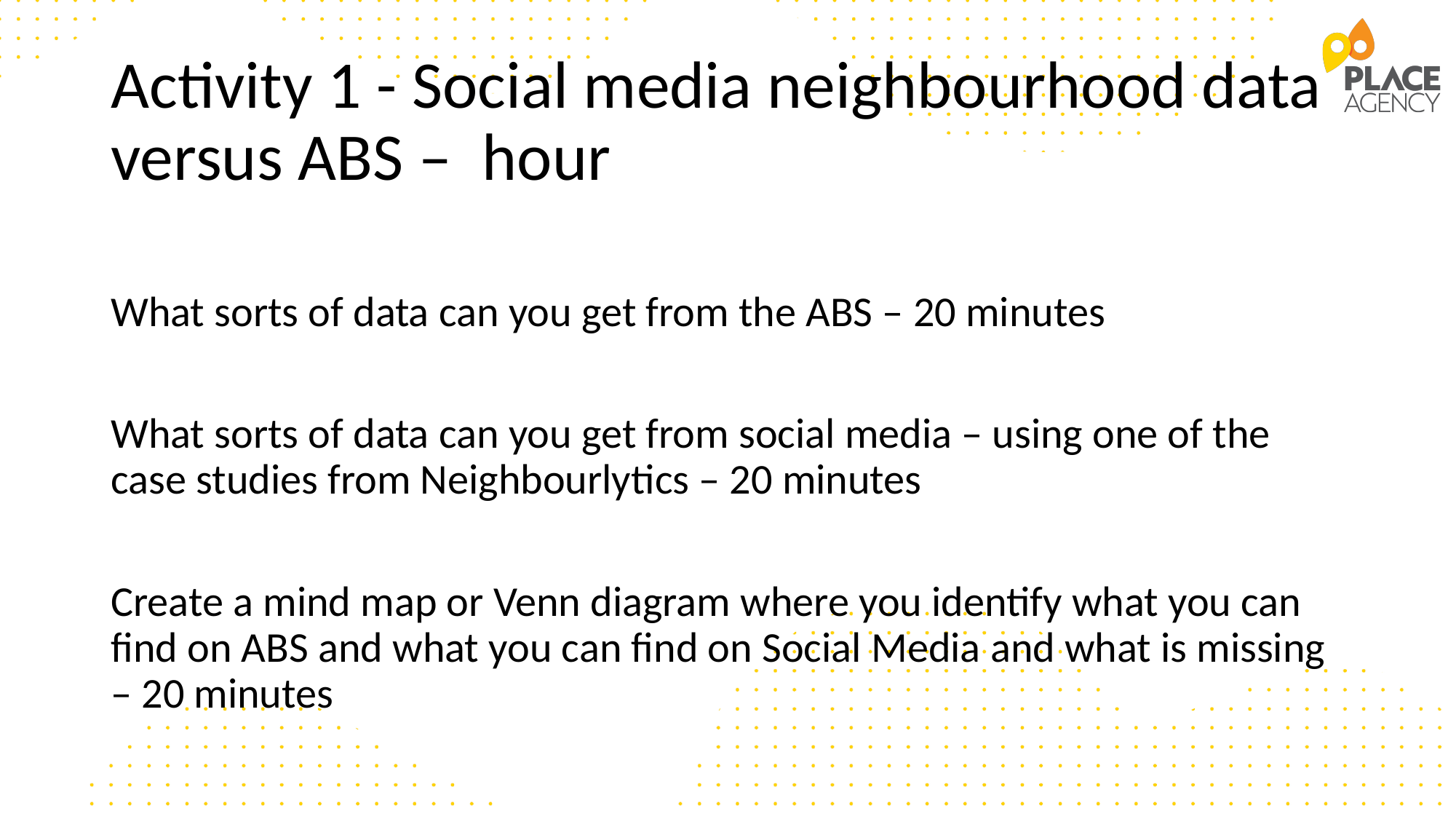

# Activity 1 - Social media neighbourhood data versus ABS –  hour

What sorts of data can you get from the ABS – 20 minutes

What sorts of data can you get from social media – using one of the case studies from Neighbourlytics – 20 minutes

Create a mind map or Venn diagram where you identify what you can find on ABS and what you can find on Social Media and what is missing – 20 minutes